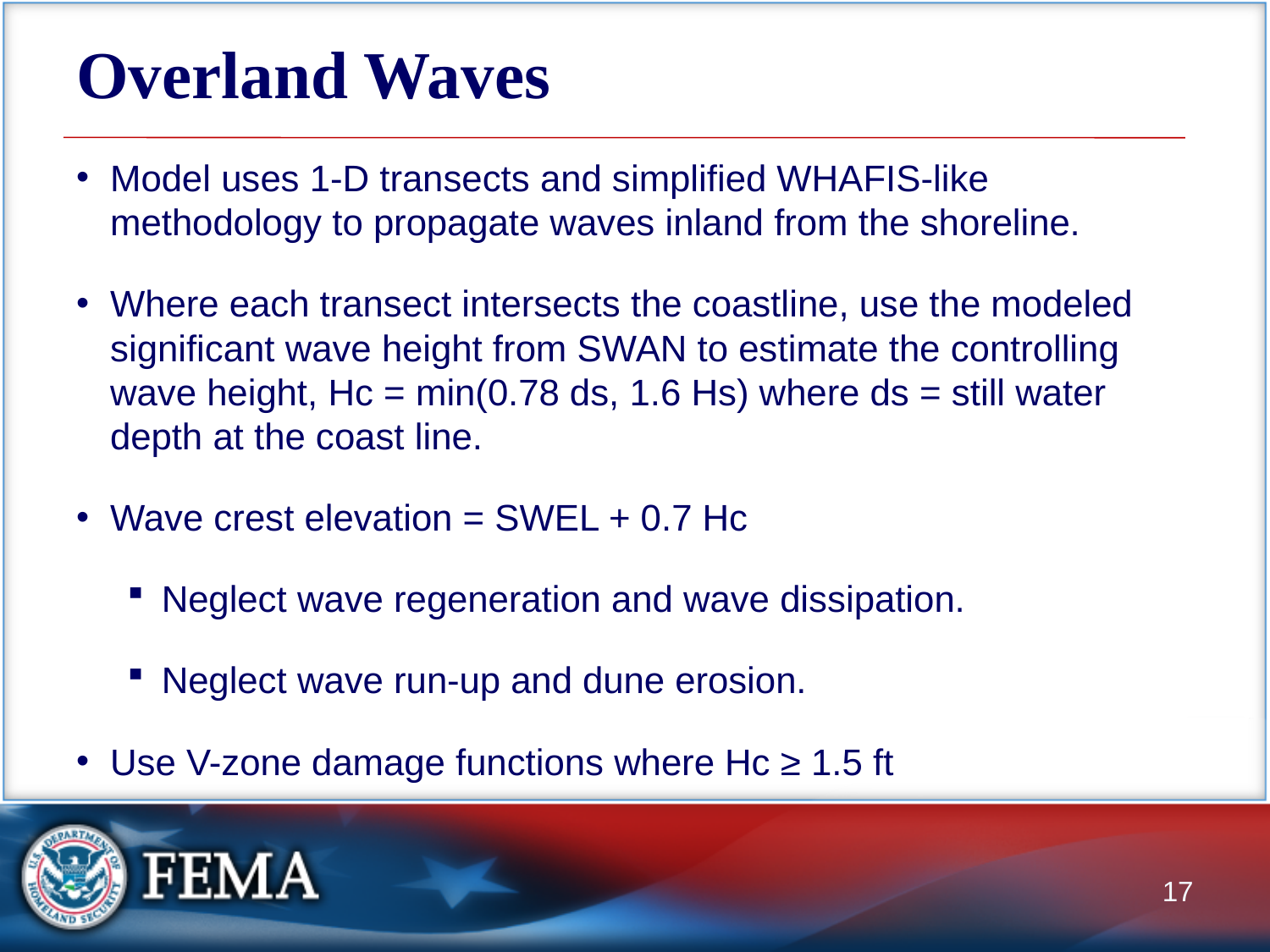

# Overland Waves
Model uses 1-D transects and simplified WHAFIS-like methodology to propagate waves inland from the shoreline.
Where each transect intersects the coastline, use the modeled significant wave height from SWAN to estimate the controlling wave height, Hc = min(0.78 ds, 1.6 Hs) where ds = still water depth at the coast line.
Wave crest elevation = SWEL + 0.7 Hc
Neglect wave regeneration and wave dissipation.
Neglect wave run-up and dune erosion.
Use V-zone damage functions where Hc ≥ 1.5 ft
17